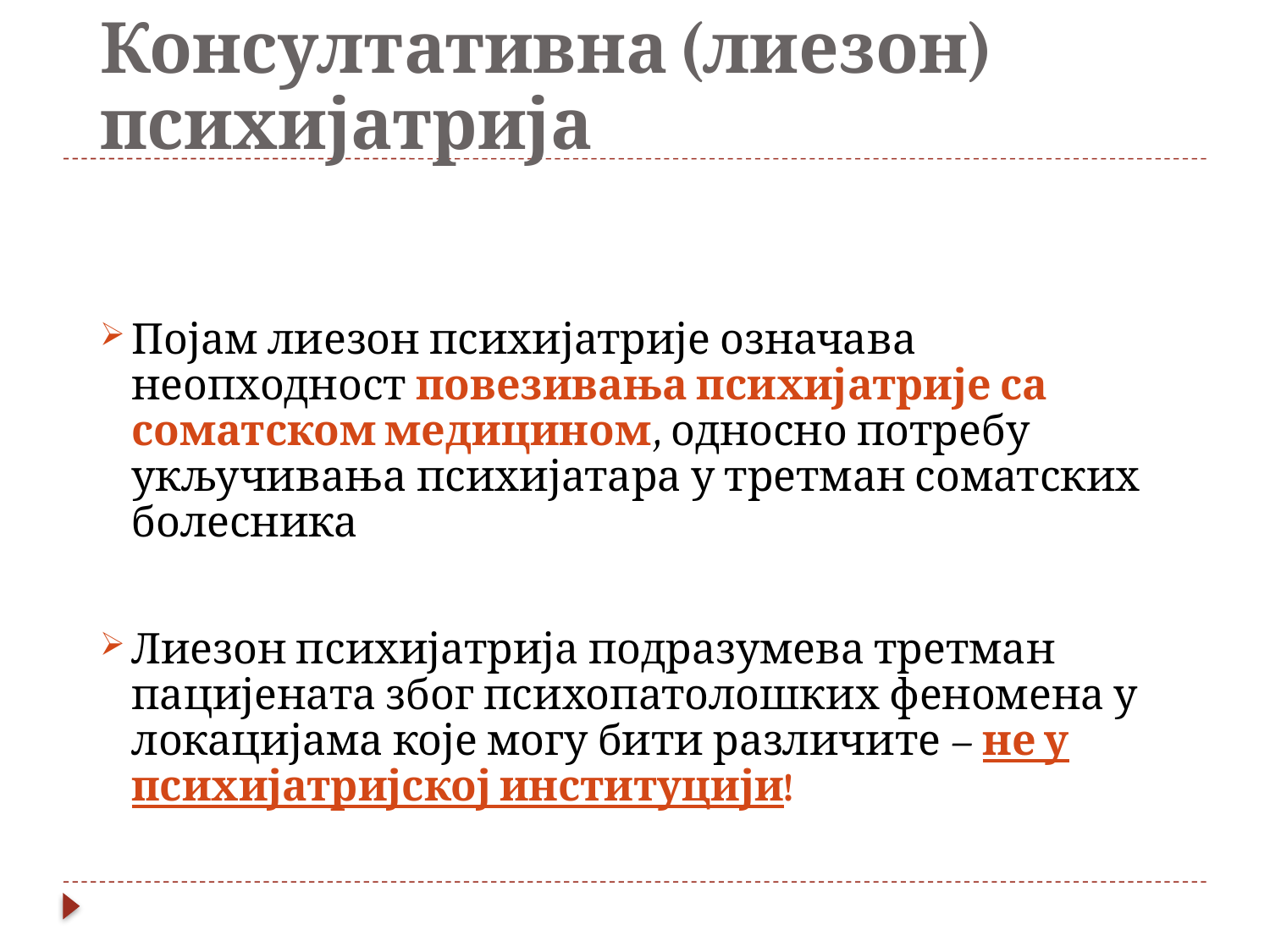

# Консултативна (лиезон) психијатрија

Појам лиезон психијатрије означава неопходност повезивања психијатрије са соматском медицином, односно потребу укључивања психијатара у третман соматских болесника

Лиезон психијатрија подразумева третман пацијената због психопатолошких феномена у локацијама које могу бити различите − не у психијатријској институцији!